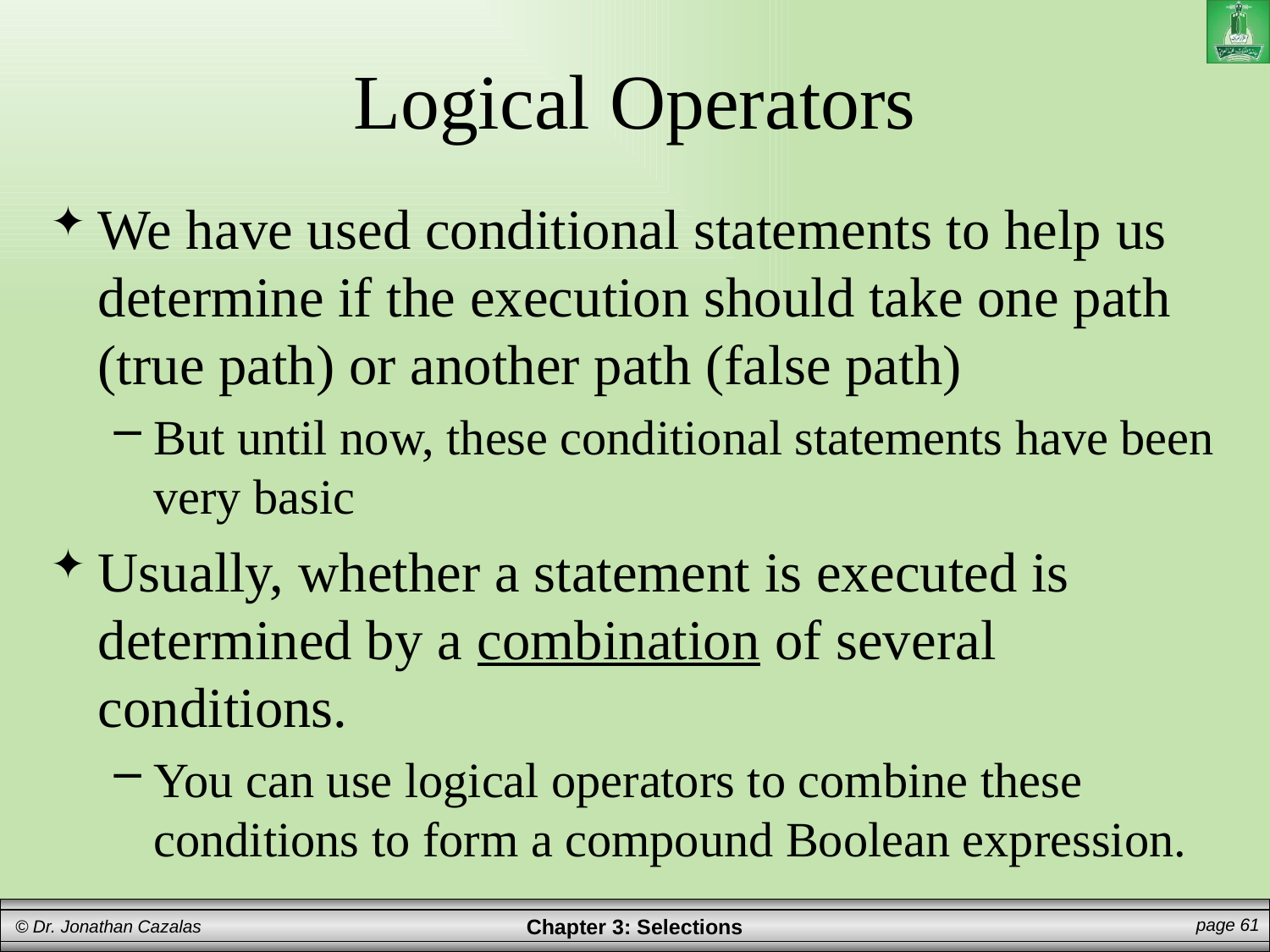

# Logical Operators
We have used conditional statements to help us determine if the execution should take one path (true path) or another path (false path)
But until now, these conditional statements have been very basic
Usually, whether a statement is executed is determined by a combination of several conditions.
You can use logical operators to combine these conditions to form a compound Boolean expression.